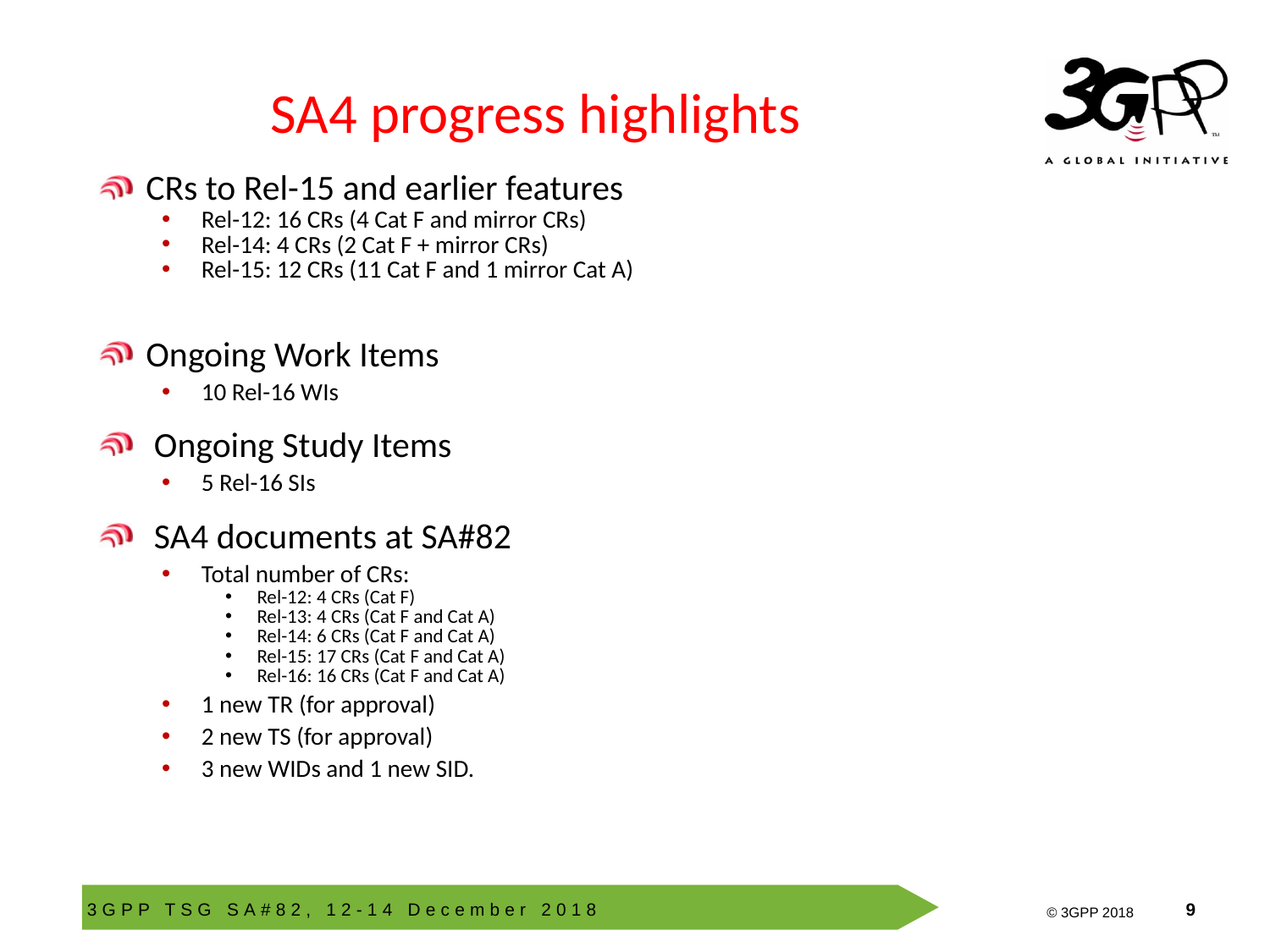

# SA4 progress highlights
CRs to Rel-15 and earlier features
Rel-12: 16 CRs (4 Cat F and mirror CRs)
Rel-14: 4 CRs (2 Cat F + mirror CRs)
Rel-15: 12 CRs (11 Cat F and 1 mirror Cat A)

Ongoing Work Items
10 Rel-16 WIs
 Ongoing Study Items
5 Rel-16 SIs
 SA4 documents at SA#82
Total number of CRs:
Rel-12: 4 CRs (Cat F)
Rel-13: 4 CRs (Cat F and Cat A)
Rel-14: 6 CRs (Cat F and Cat A)
Rel-15: 17 CRs (Cat F and Cat A)
Rel-16: 16 CRs (Cat F and Cat A)
1 new TR (for approval)
2 new TS (for approval)
3 new WIDs and 1 new SID.